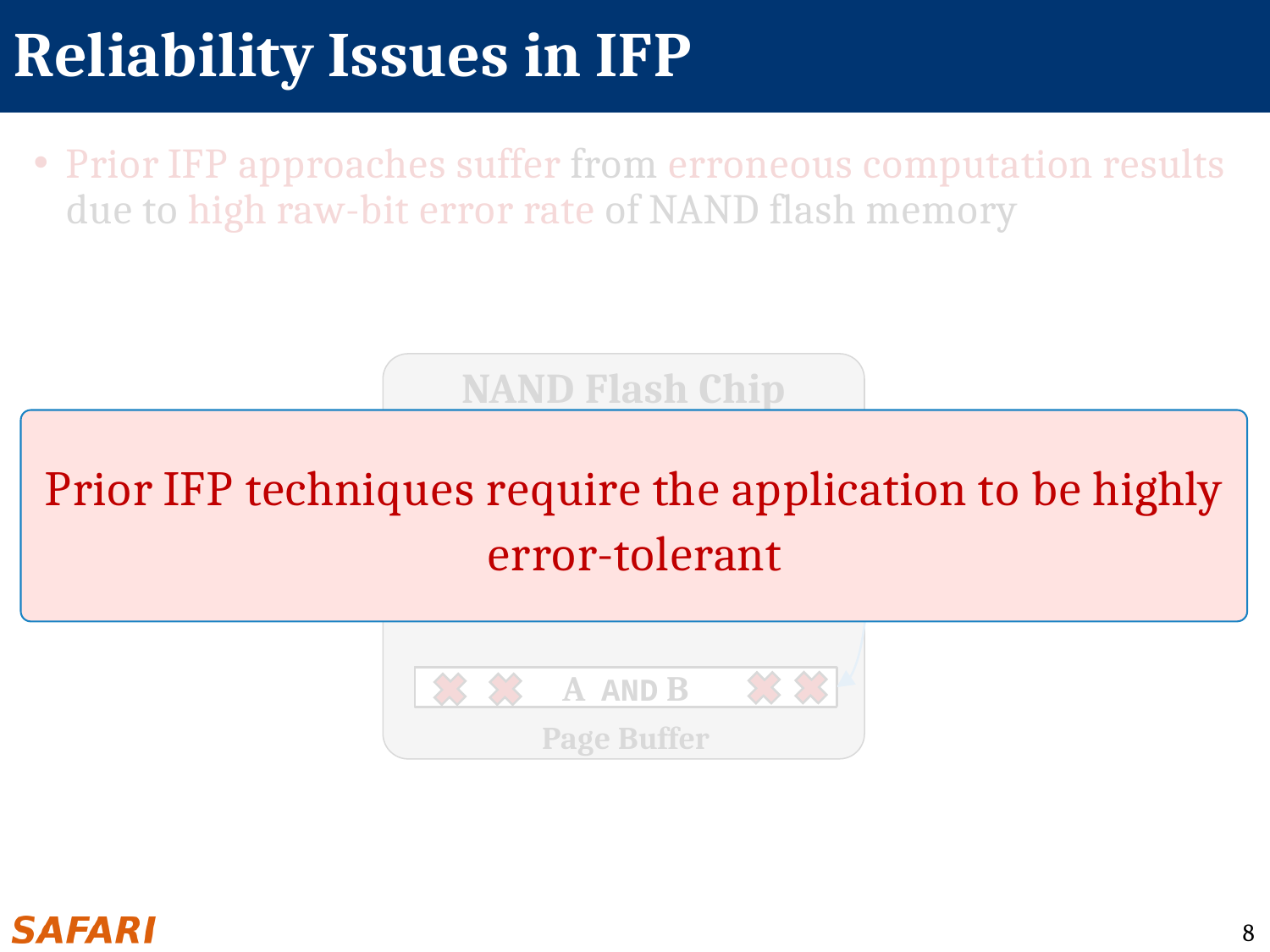

# Reliability Issues in IFP

Prior IFP approaches suffer from erroneous computation results due to high raw-bit error rate of NAND flash memory
NAND Flash Chip
Prior IFP techniques require the application to be highly error-tolerant
A

B
B

B

C
Data
Sensing
D
…

A

A  AND B

Page Buffer
8